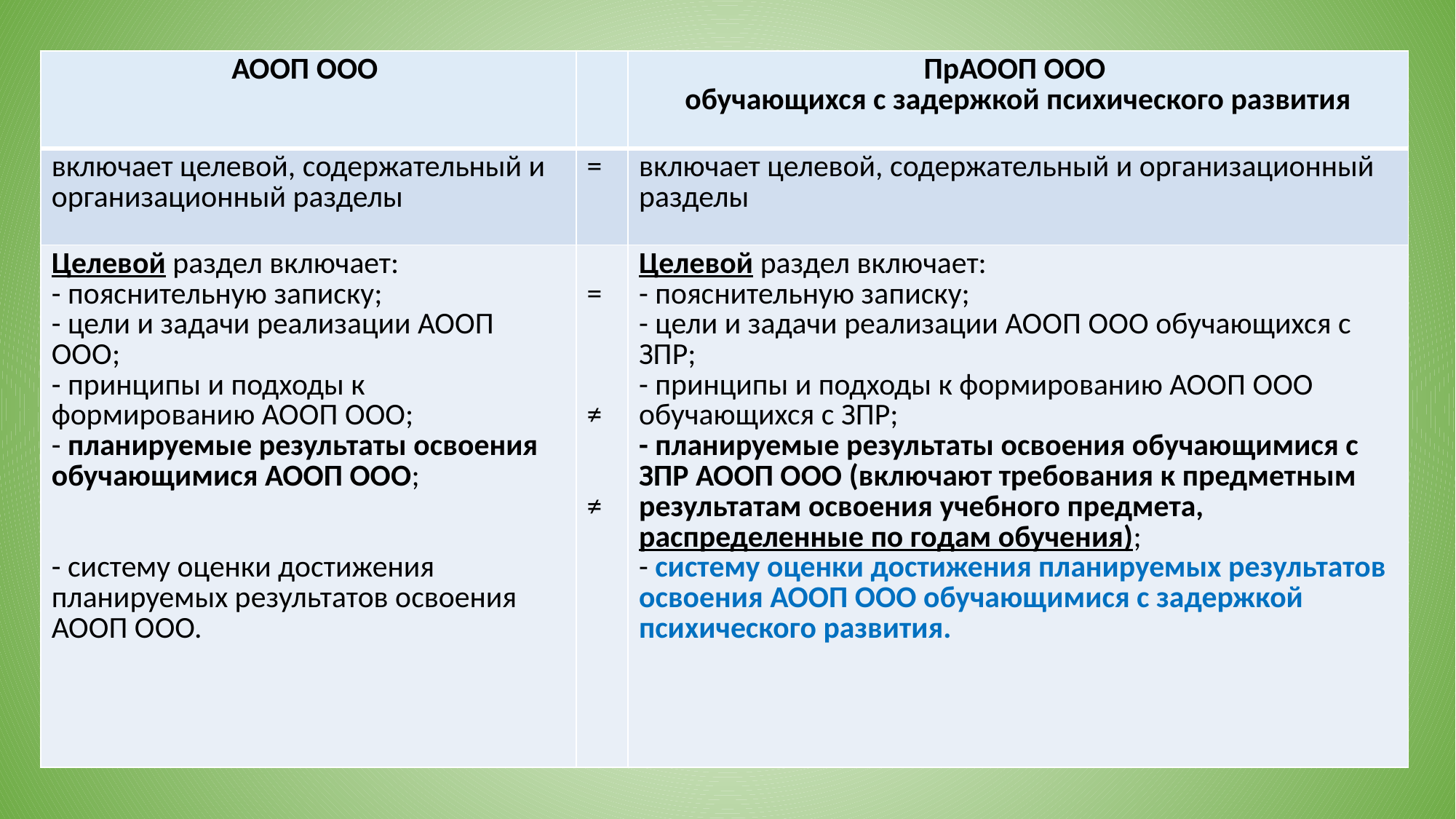

| АООП ООО |  | ПрАООП ООО обучающихся с задержкой психического развития |
| --- | --- | --- |
| включает целевой, содержательный и организационный разделы | = | включает целевой, содержательный и организационный разделы |
| Целевой раздел включает: - пояснительную записку; - цели и задачи реализации АООП ООО; - принципы и подходы к формированию АООП ООО; - планируемые результаты освоения обучающимися АООП ООО; - систему оценки достижения планируемых результатов освоения АООП ООО. | = ≠ ≠ | Целевой раздел включает: - пояснительную записку; - цели и задачи реализации АООП ООО обучающихся с ЗПР; - принципы и подходы к формированию АООП ООО обучающихся с ЗПР; - планируемые результаты освоения обучающимися с ЗПР АООП ООО (включают требования к предметным результатам освоения учебного предмета, распределенные по годам обучения); - систему оценки достижения планируемых результатов освоения АООП ООО обучающимися с задержкой психического развития. |